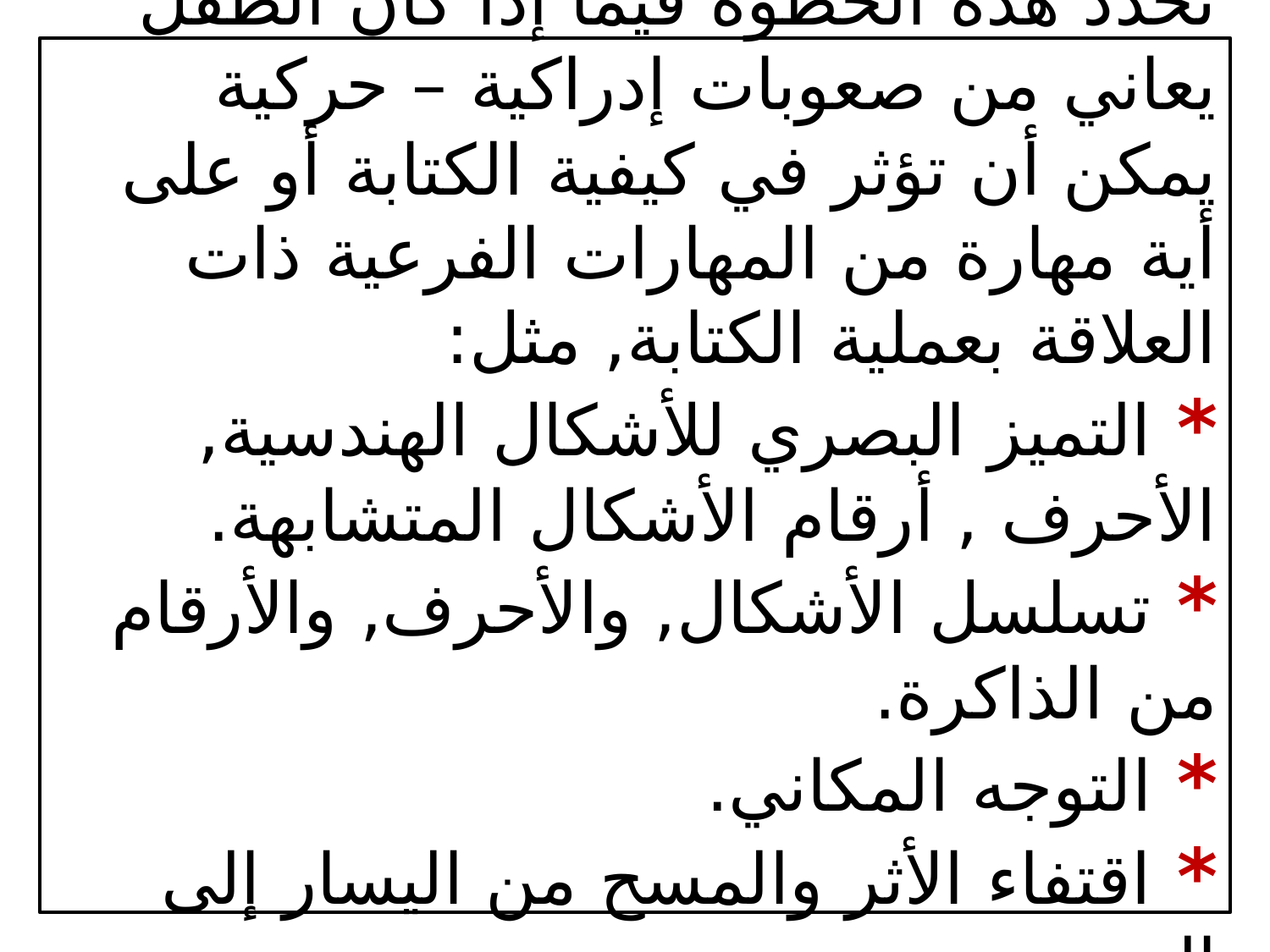

# 3. تحليل العمليات: تحدد هذه الخطوة فيما إذا كان الطفل يعاني من صعوبات إدراكية – حركية يمكن أن تؤثر في كيفية الكتابة أو على أية مهارة من المهارات الفرعية ذات العلاقة بعملية الكتابة, مثل: * التميز البصري للأشكال الهندسية, الأحرف , أرقام الأشكال المتشابهة. * تسلسل الأشكال, والأحرف, والأرقام من الذاكرة. * التوجه المكاني. * اقتفاء الأثر والمسح من اليسار إلى اليمين. * التآزر البصري – الحركي الدقيق.